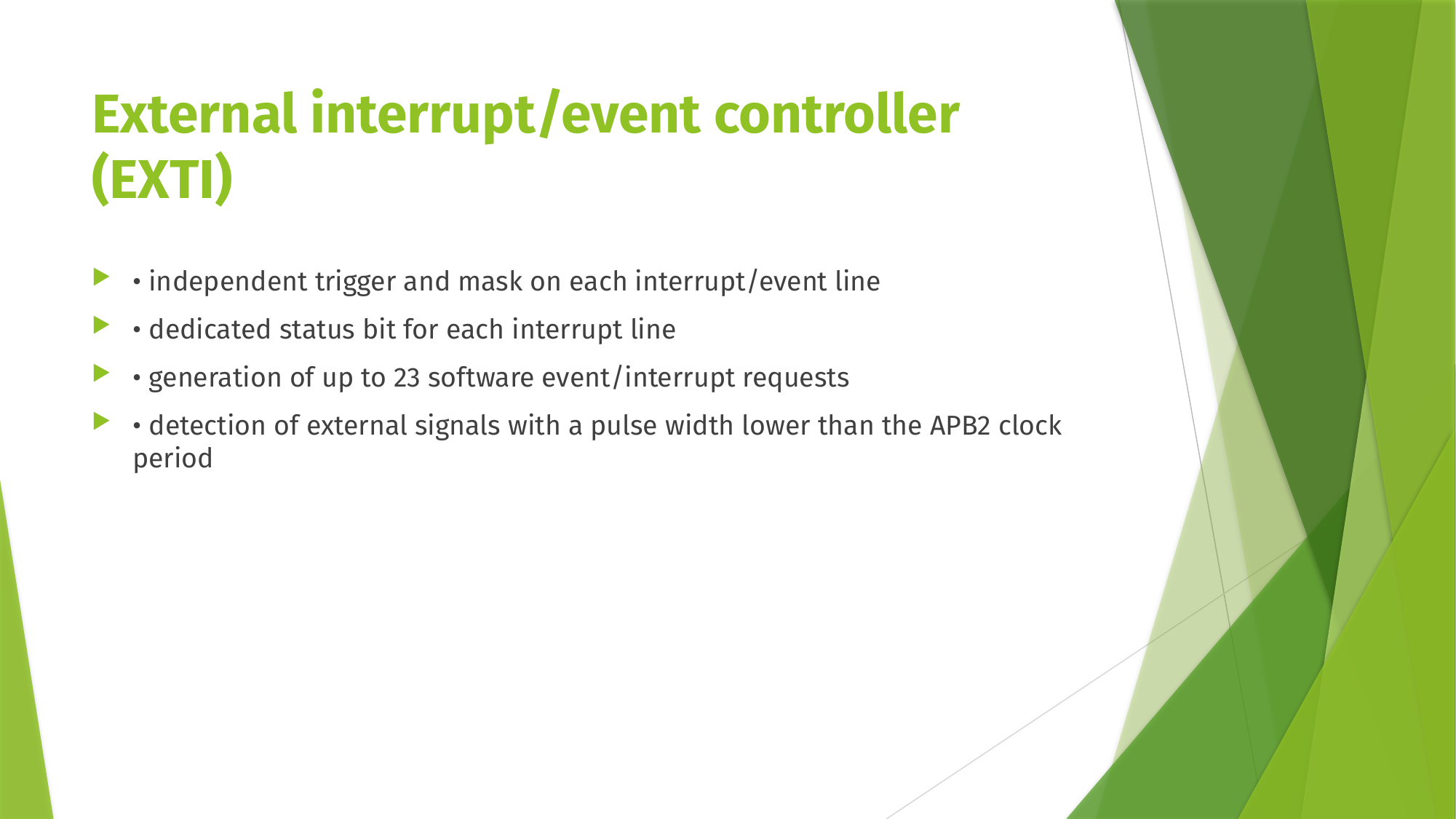

# External interrupt/event controller (EXTI)
• independent trigger and mask on each interrupt/event line
• dedicated status bit for each interrupt line
• generation of up to 23 software event/interrupt requests
• detection of external signals with a pulse width lower than the APB2 clock period